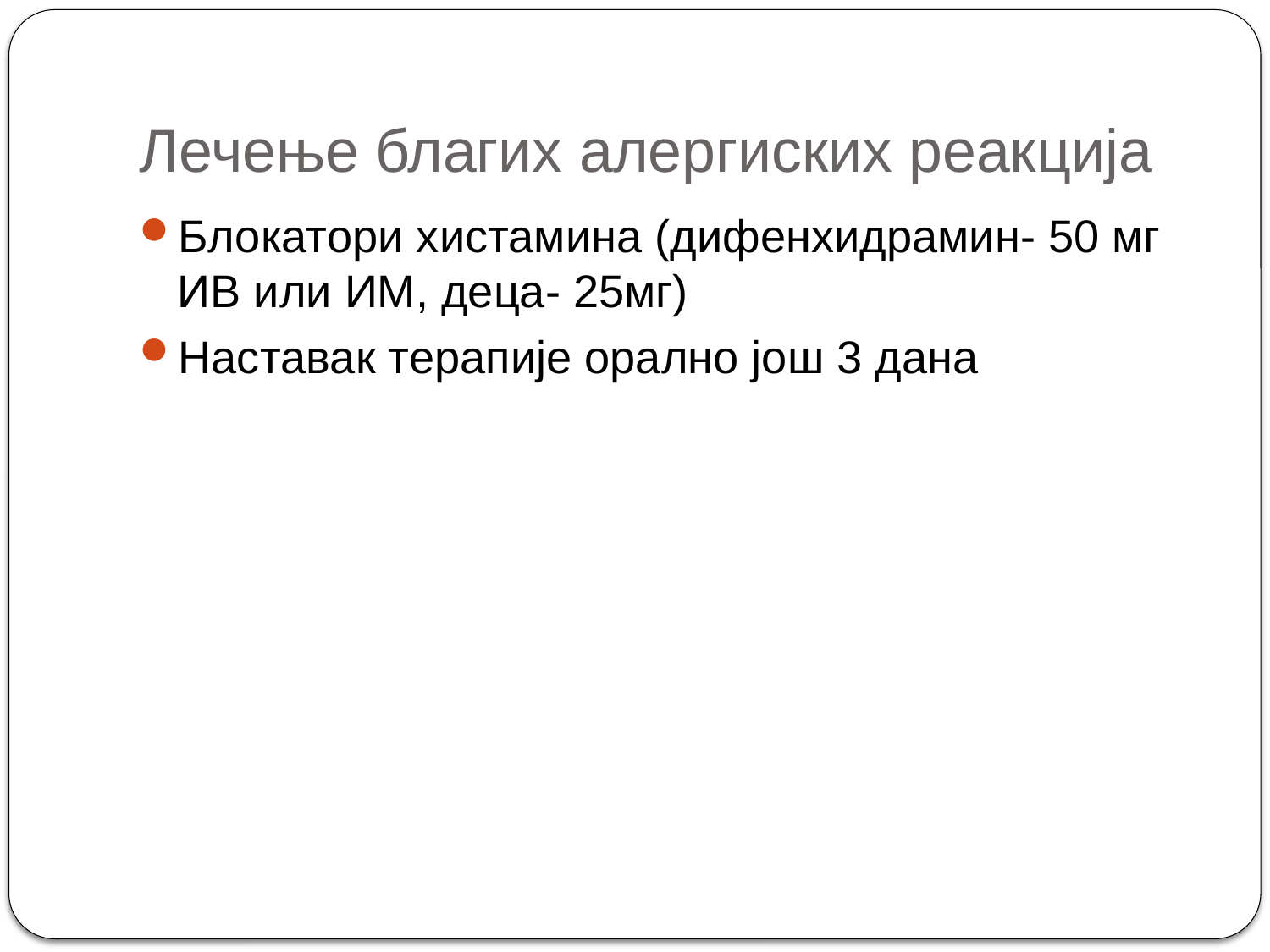

# Лечење благих алергиских реакција
Блокатори хистамина (дифенхидрамин- 50 мг ИВ или ИМ, деца- 25мг)
Наставак терапије орално још 3 дана